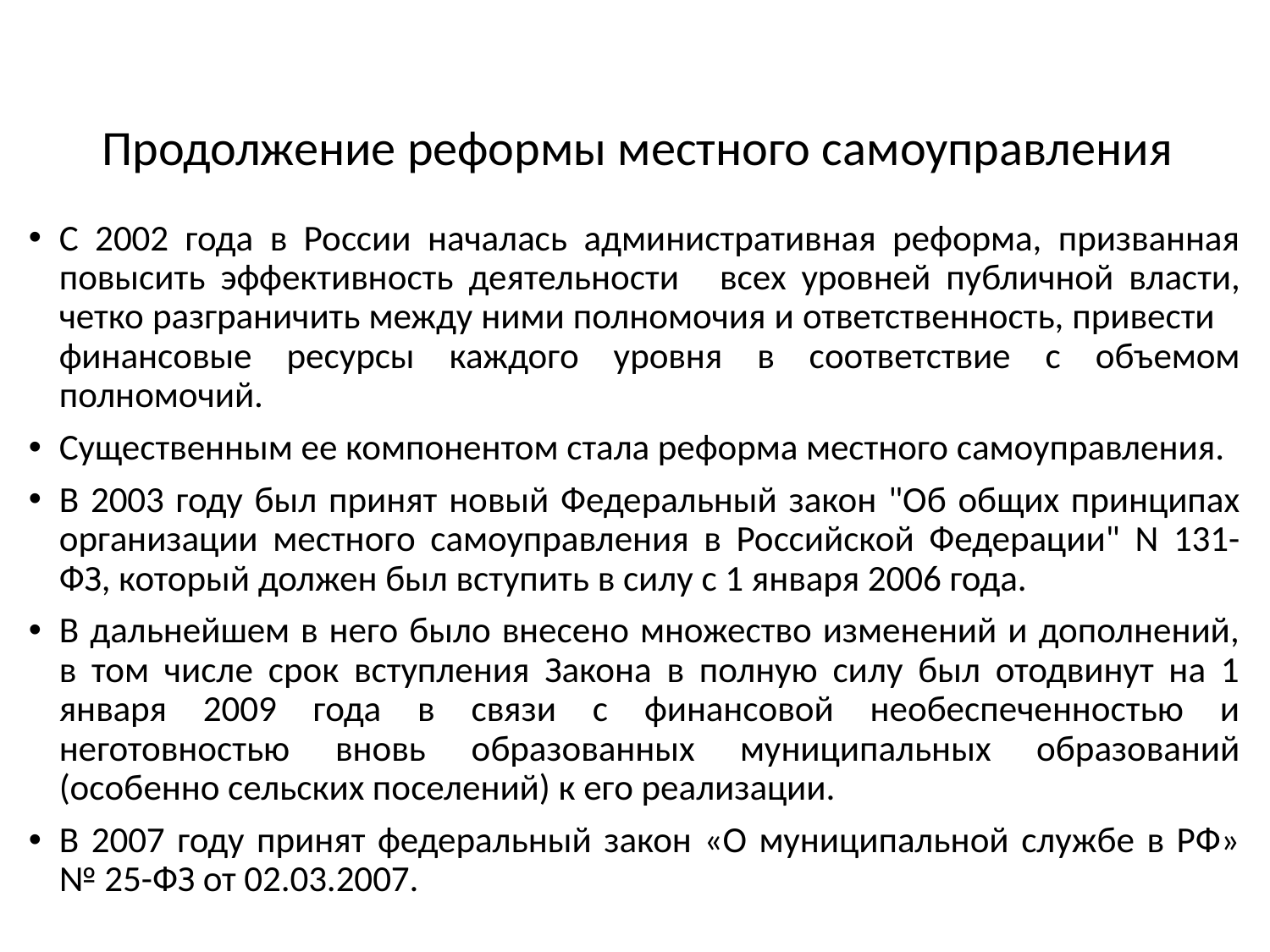

# Продолжение реформы местного самоуправления
С 2002 года в России началась административная реформа, призванная повысить эффективность деятельности    всех уровней публичной власти, четко разграничить между ними полномочия и ответственность, привести    финансовые ресурсы каждого уровня в соответствие с объемом полномочий.
Существенным ее компонентом стала реформа местного самоуправления.
В 2003 году был принят новый Федеральный закон "Об общих принципах организации местного самоуправления в Российской Федерации" N 131-ФЗ, который должен был вступить в силу с 1 января 2006 года.
В дальнейшем в него было внесено множество изменений и дополнений, в том числе срок вступления Закона в полную силу был отодвинут на 1 января 2009 года в связи с финансовой необеспеченностью и неготовностью вновь образованных муниципальных образований (особенно сельских поселений) к его реализации.
В 2007 году принят федеральный закон «О муниципальной службе в РФ» № 25-ФЗ от 02.03.2007.